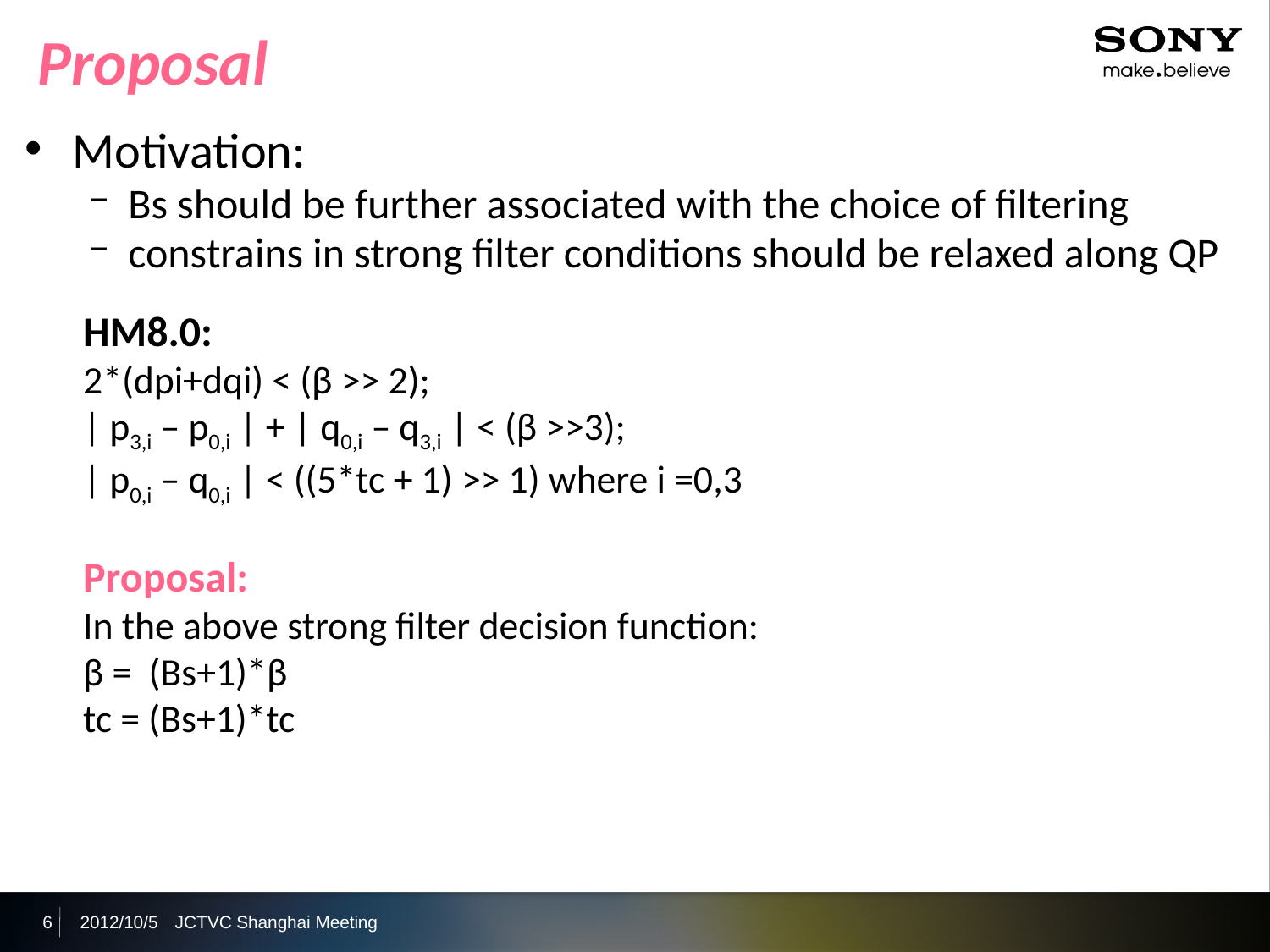

# Proposal
Motivation:
Bs should be further associated with the choice of filtering
constrains in strong filter conditions should be relaxed along QP
HM8.0:
2*(dpi+dqi) < (β >> 2);
| p3,i – p0,i | + | q0,i – q3,i | < (β >>3);
| p0,i – q0,i | < ((5*tc + 1) >> 1) where i =0,3

Proposal:
In the above strong filter decision function:
β =  (Bs+1)*β
tc = (Bs+1)*tc
6
2012/10/5
JCTVC Shanghai Meeting